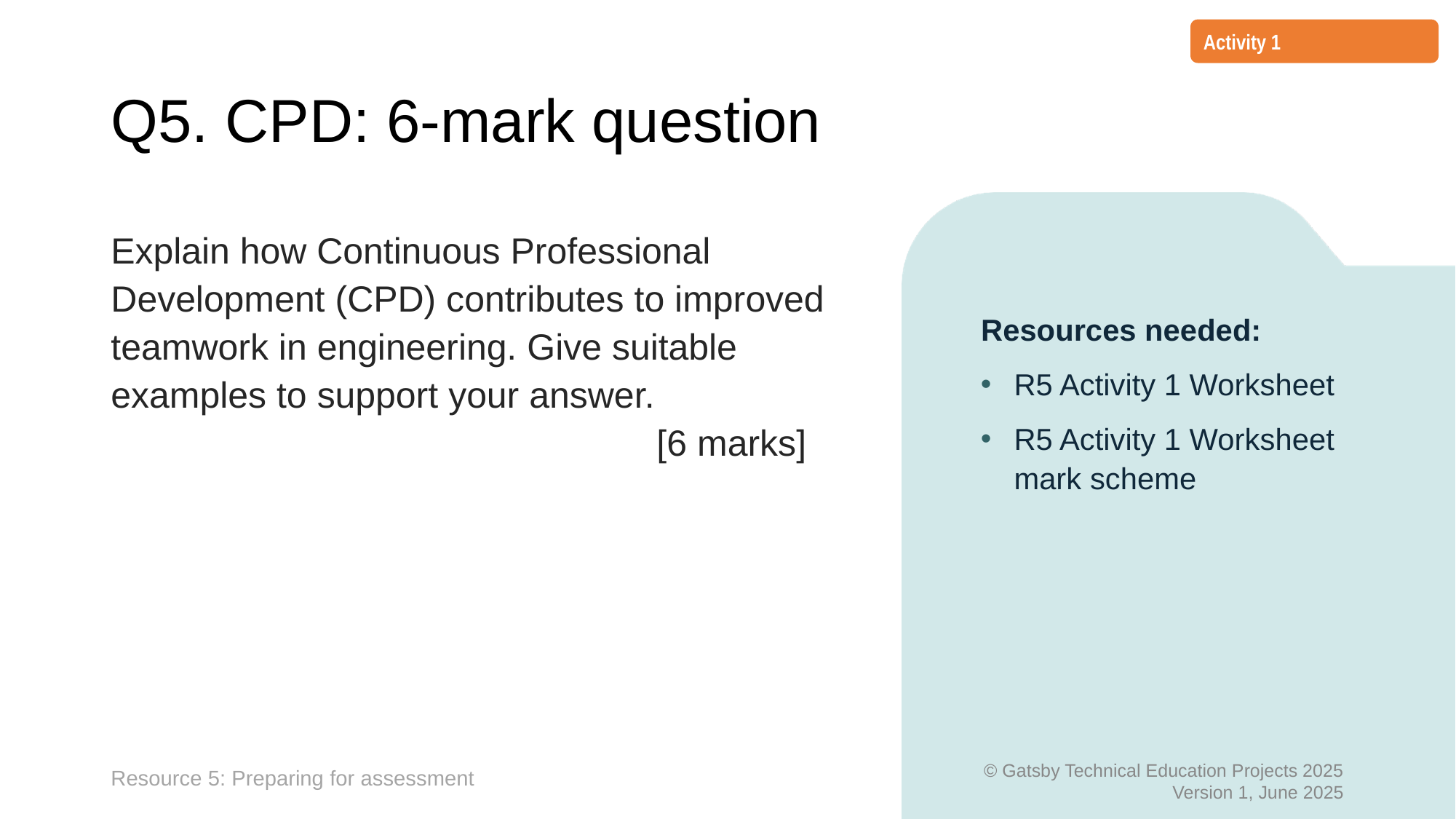

Activity 1
# Q5. CPD: 6-mark question
Explain how Continuous Professional Development (CPD) contributes to improved teamwork in engineering. Give suitable examples to support your answer.
					[6 marks]

Resources needed:
R5 Activity 1 Worksheet
R5 Activity 1 Worksheet mark scheme
Resource 5: Preparing for assessment